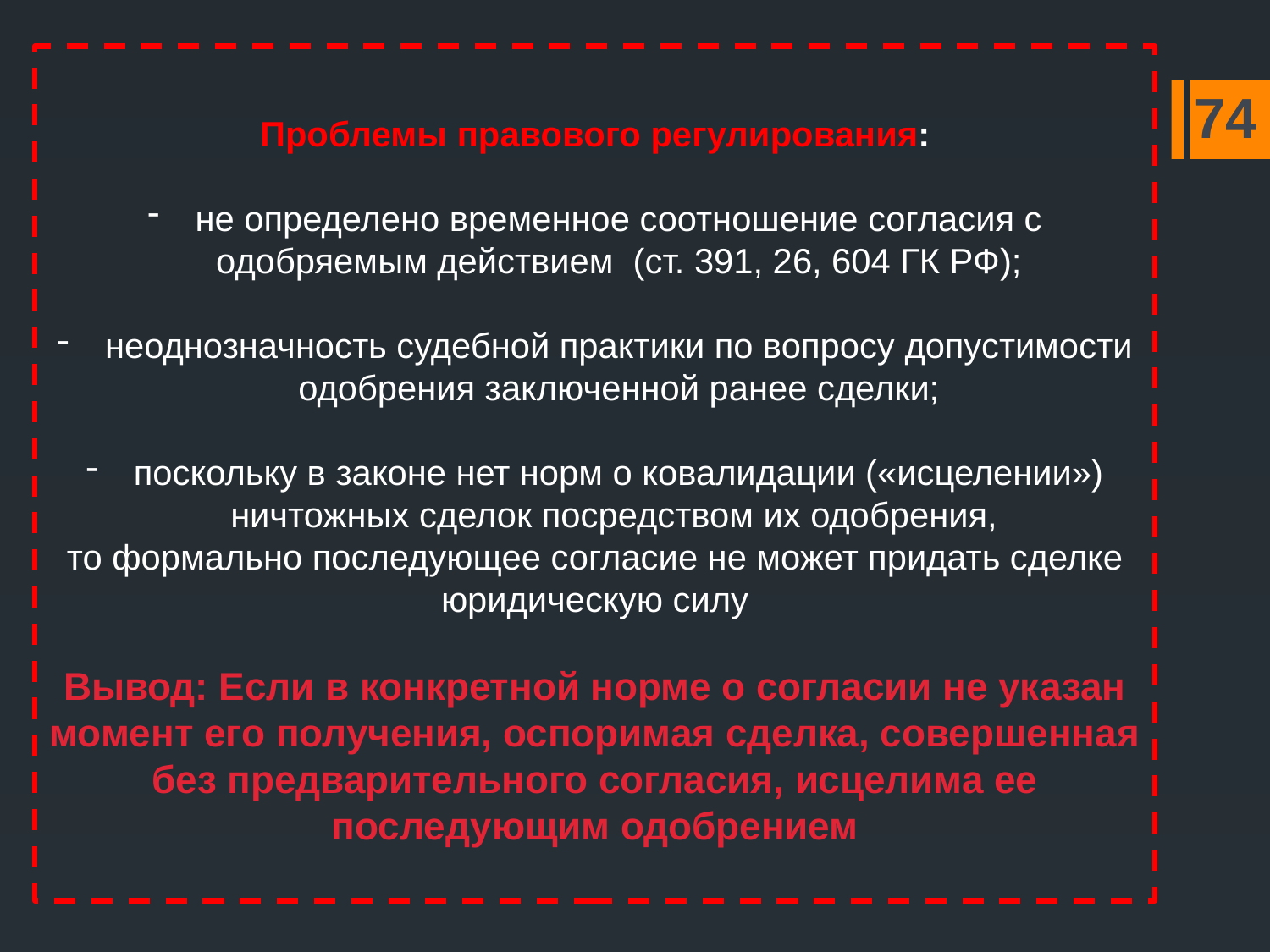

Проблемы правового регулирования:

не определено временное соотношение согласия с одобряемым действием  (ст. 391, 26, 604 ГК РФ);

неоднозначность судебной практики по вопросу допустимости одобрения заключенной ранее сделки;

поскольку в законе нет норм о ковалидации («исцелении») ничтожных сделок посредством их одобрения,
то формально последующее согласие не может придать сделке юридическую силу

Вывод: Если в конкретной норме о согласии не указан момент его получения, оспоримая сделка, совершенная без предварительного согласия, исцелима ее последующим одобрением

74